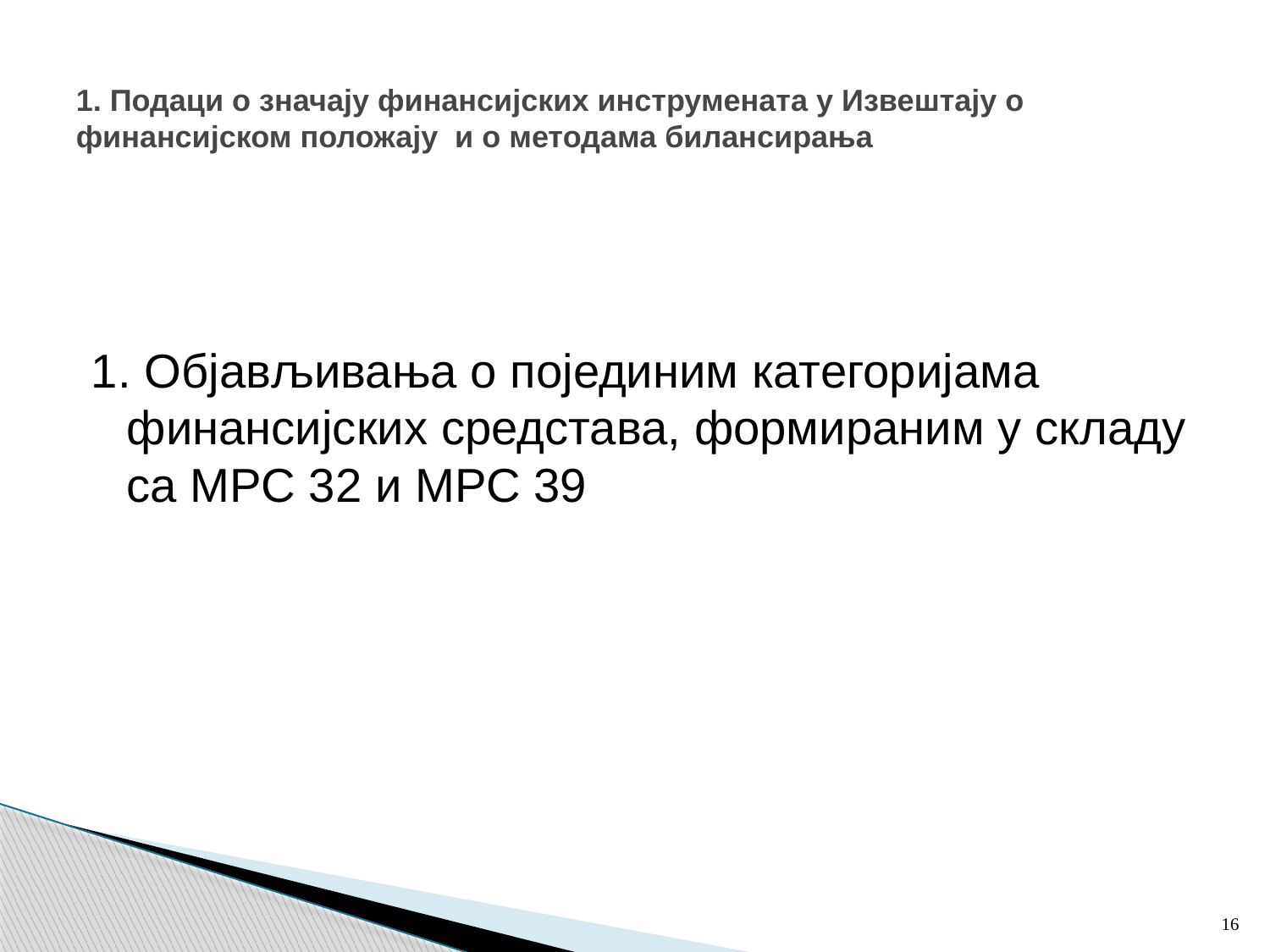

# 1. Подаци о значају финансијских инструмената у Извештају о финансијском положају  и о методама билансирања

1. Објављивања о појединим категоријама финансијских средстава, формираним у складу са МРС 32 и МРС 39
16